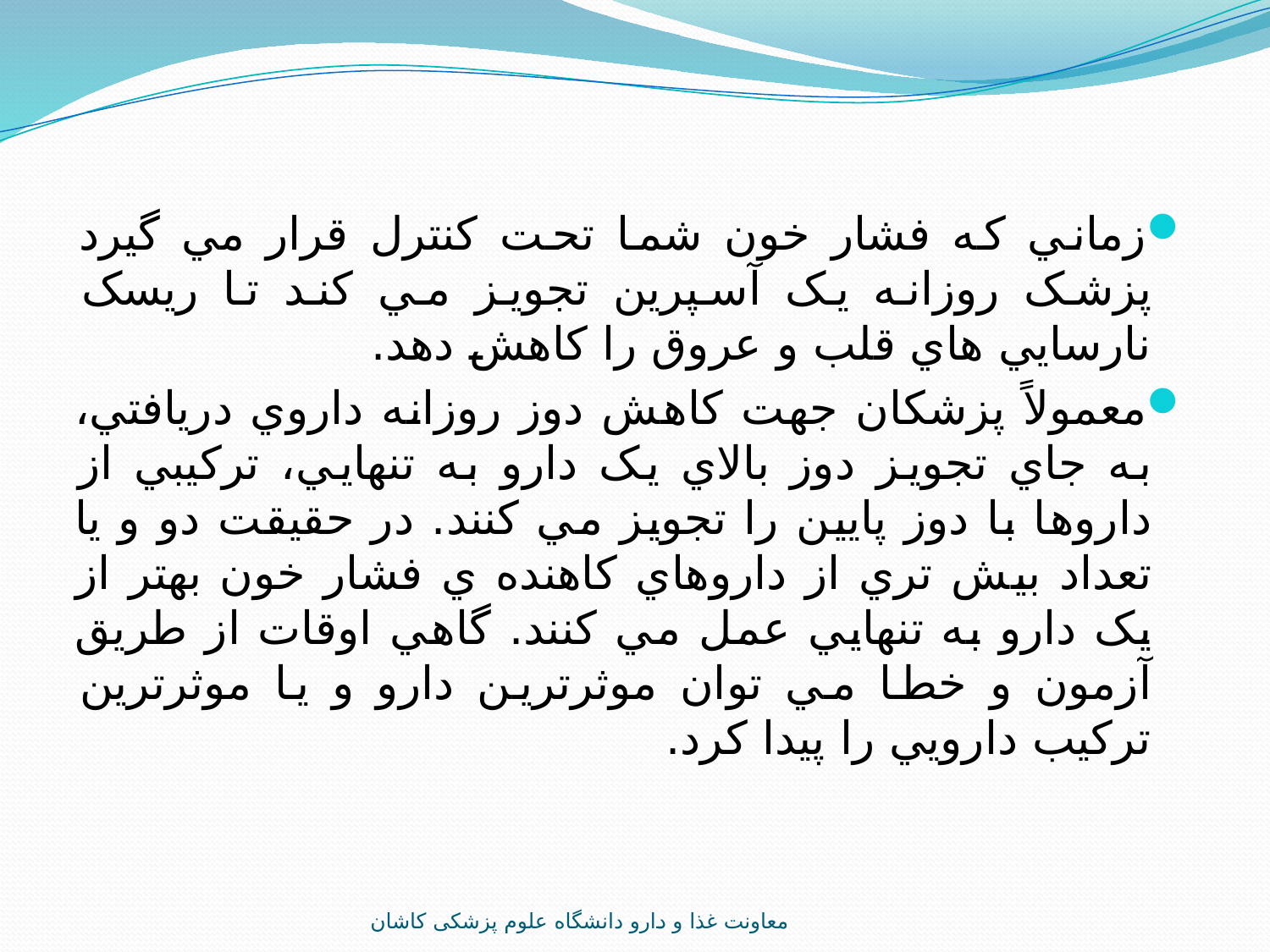

زماني که فشار خون شما تحت کنترل قرار مي گيرد پزشک روزانه يک آسپرين تجويز مي کند تا ريسک نارسايي هاي قلب و عروق را کاهش دهد.
معمولاً پزشکان جهت کاهش دوز روزانه داروي دريافتي، به جاي تجويز دوز بالاي يک دارو به تنهايي، ترکيبي از داروها با دوز پايين را تجويز مي کنند. در حقيقت دو و يا تعداد بيش تري از داروهاي کاهنده ي فشار خون بهتر از يک دارو به تنهايي عمل مي کنند. گاهي اوقات از طريق آزمون و خطا مي توان موثرترين دارو و يا موثرترين ترکيب دارويي را پيدا کرد.

معاونت غذا و دارو دانشگاه علوم پزشکی کاشان